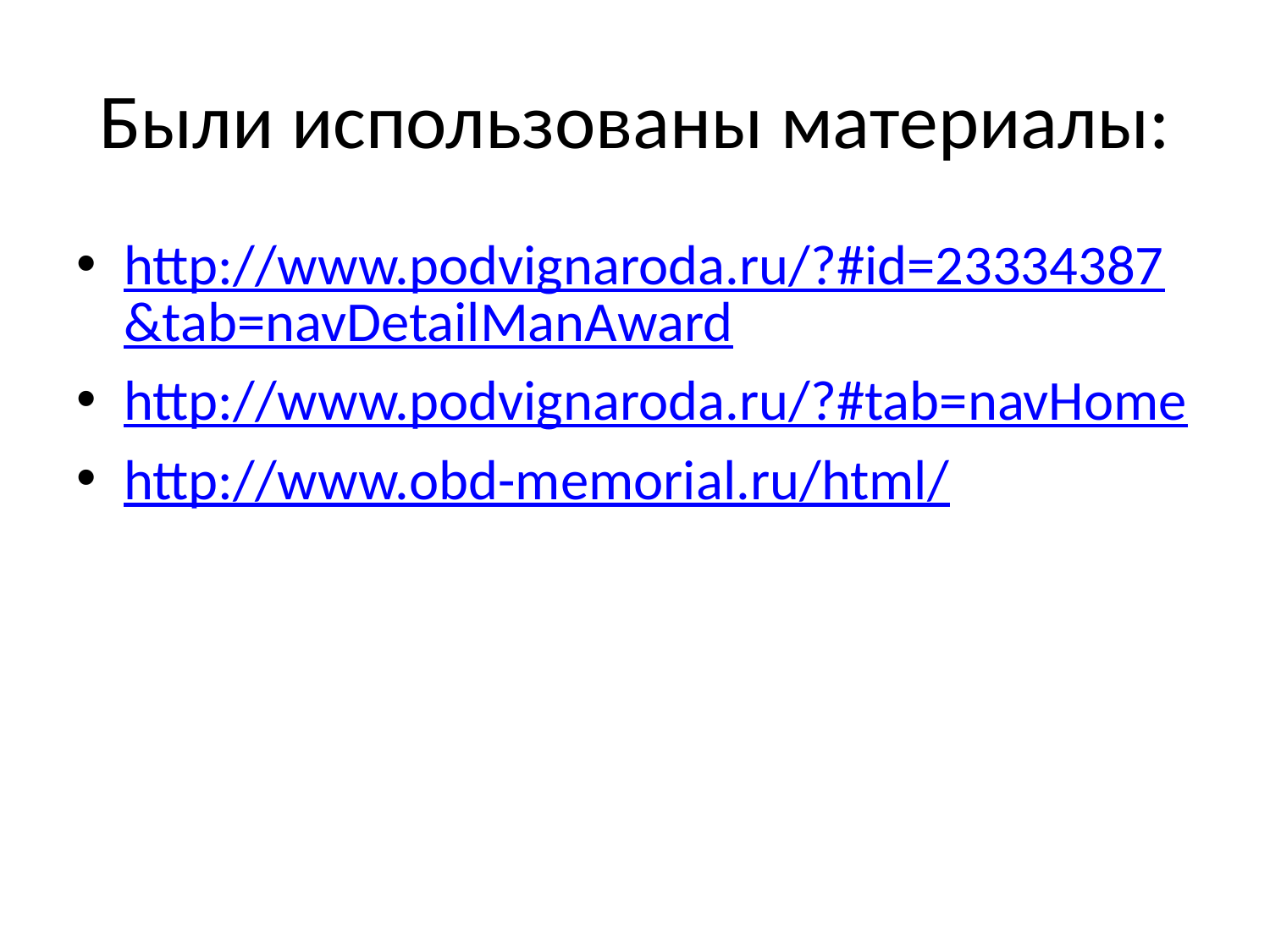

# Были использованы материалы:
http://www.podvignaroda.ru/?#id=23334387&tab=navDetailManAward
http://www.podvignaroda.ru/?#tab=navHome
http://www.obd-memorial.ru/html/